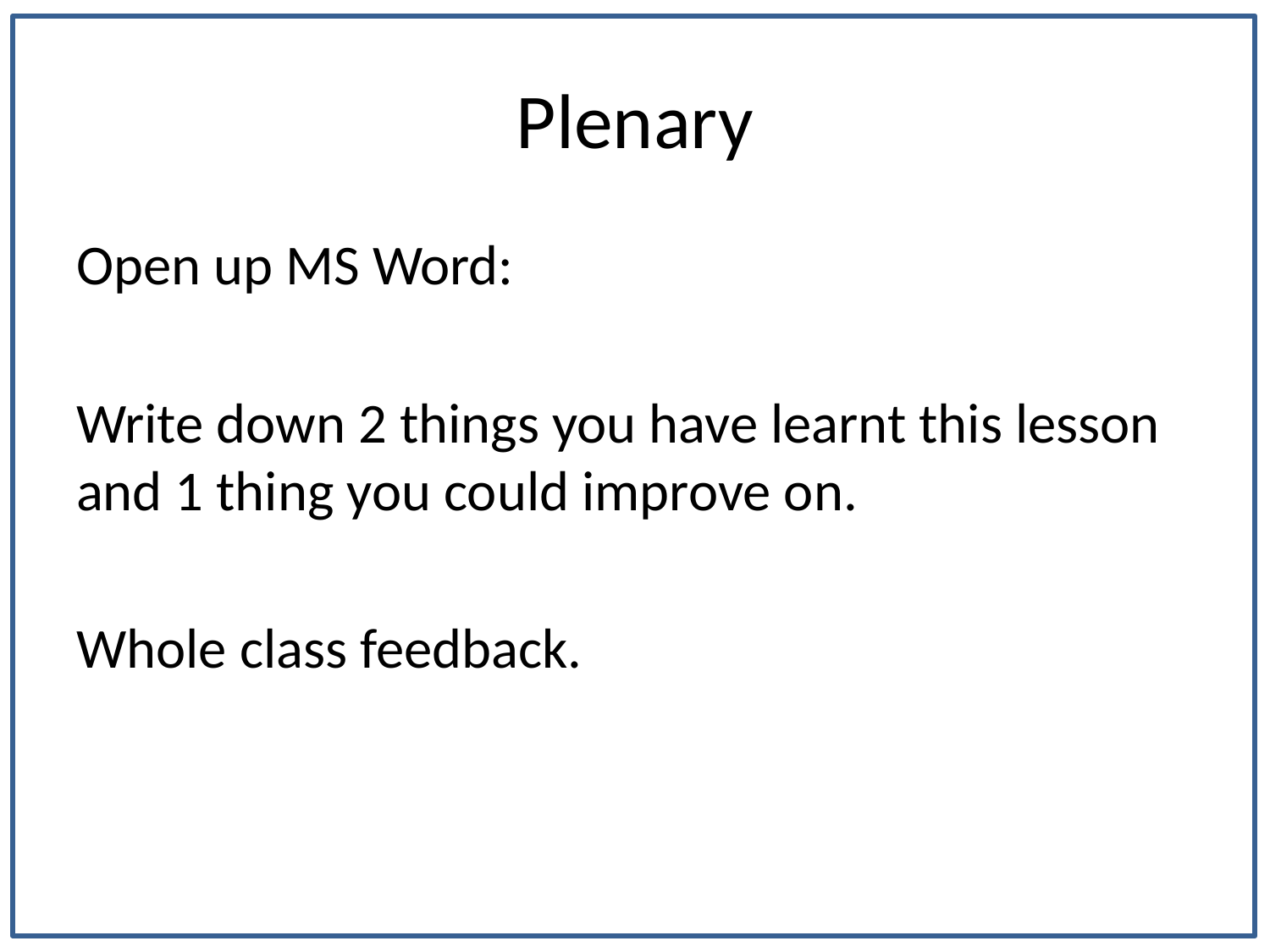

# Plenary
Open up MS Word:

Write down 2 things you have learnt this lesson and 1 thing you could improve on.

Whole class feedback.